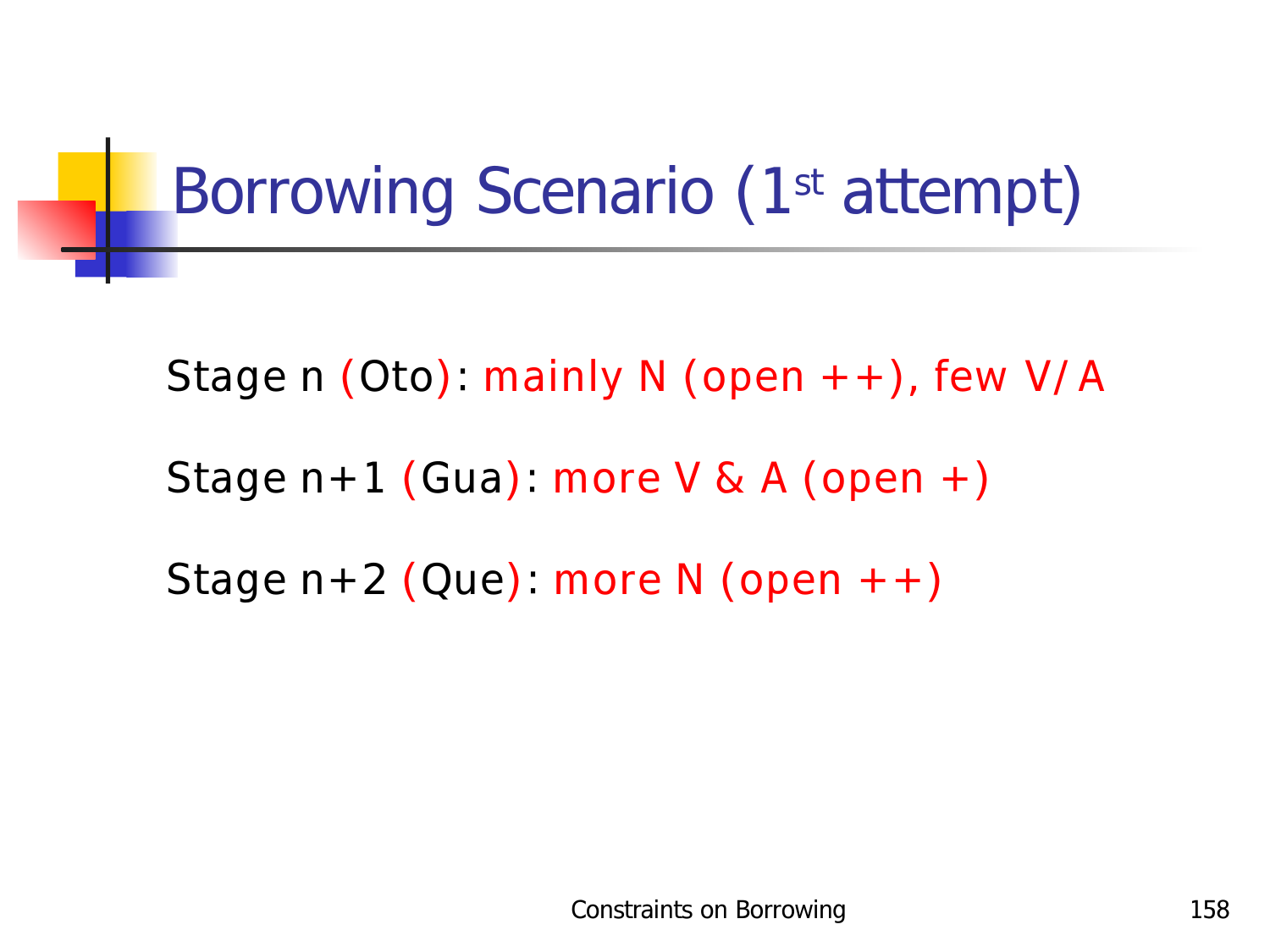

# Borrowing Scenario (1st attempt)
Stage n (Oto): mainly N (open ++), few V/A

Stage n+1 (Gua): more V & A (open +)

Stage n+2 (Que): more N (open ++)
Constraints on Borrowing
158